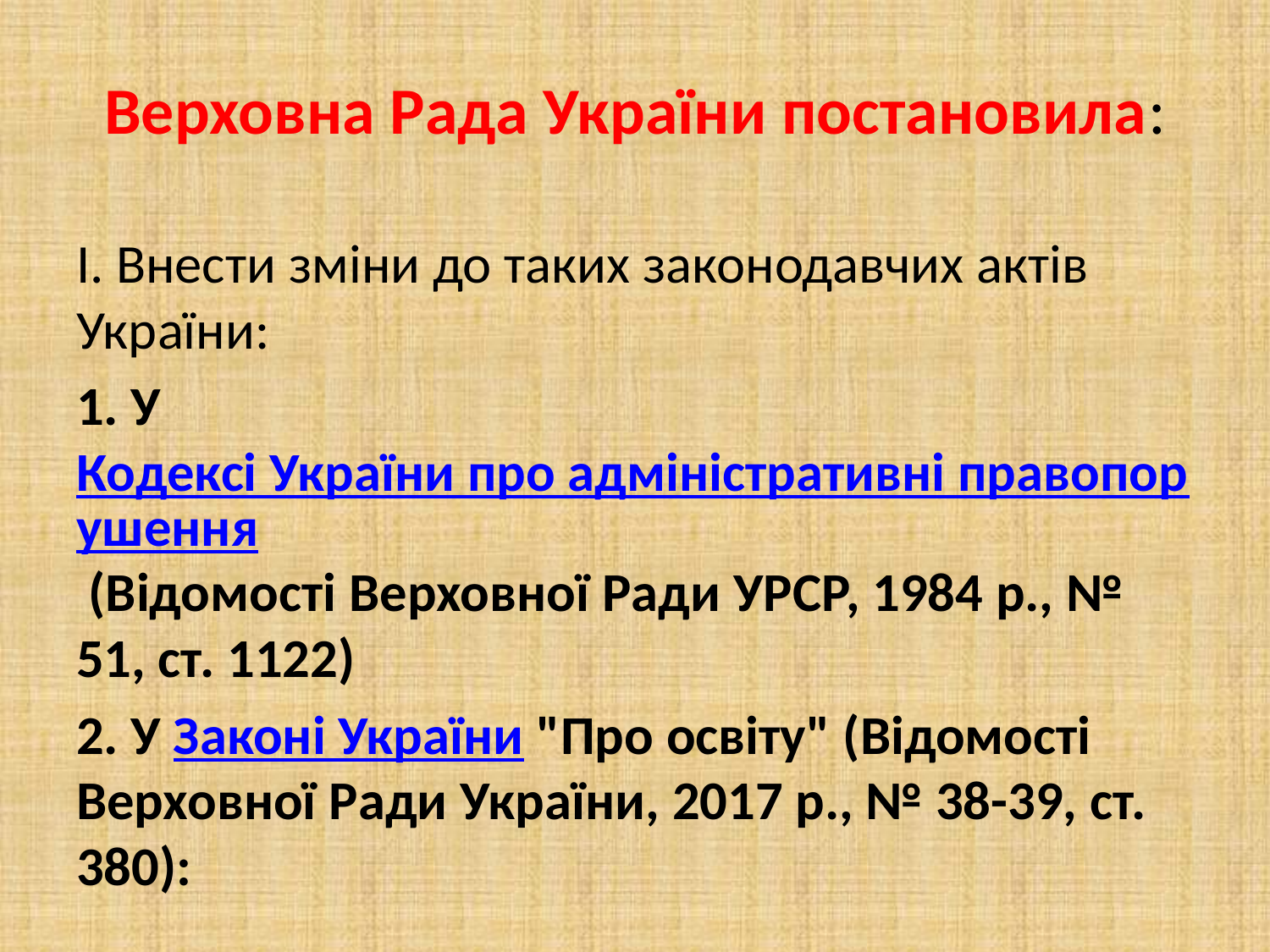

# Верховна Рада України постановила:
I. Внести зміни до таких законодавчих актів України:
1. У Кодексі України про адміністративні правопорушення (Відомості Верховної Ради УРСР, 1984 р., № 51, ст. 1122)
2. У Законі України "Про освіту" (Відомості Верховної Ради України, 2017 р., № 38-39, ст. 380):